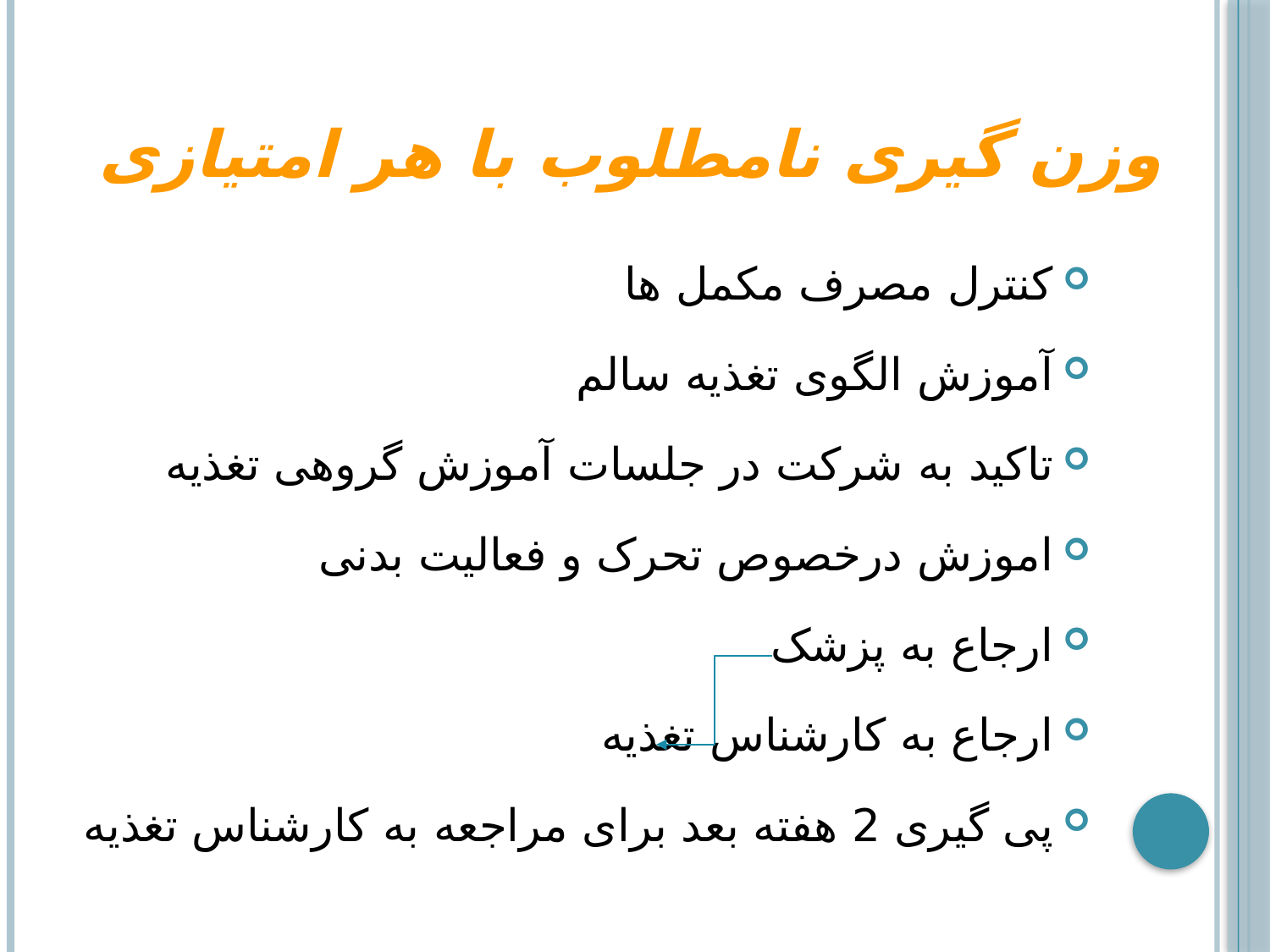

# وزن گیری نامطلوب با هر امتیازی
کنترل مصرف مکمل ها
آموزش الگوی تغذیه سالم
تاکید به شرکت در جلسات آموزش گروهی تغذیه
اموزش درخصوص تحرک و فعالیت بدنی
ارجاع به پزشک
ارجاع به کارشناس تغذیه
پی گیری 2 هفته بعد برای مراجعه به کارشناس تغذیه